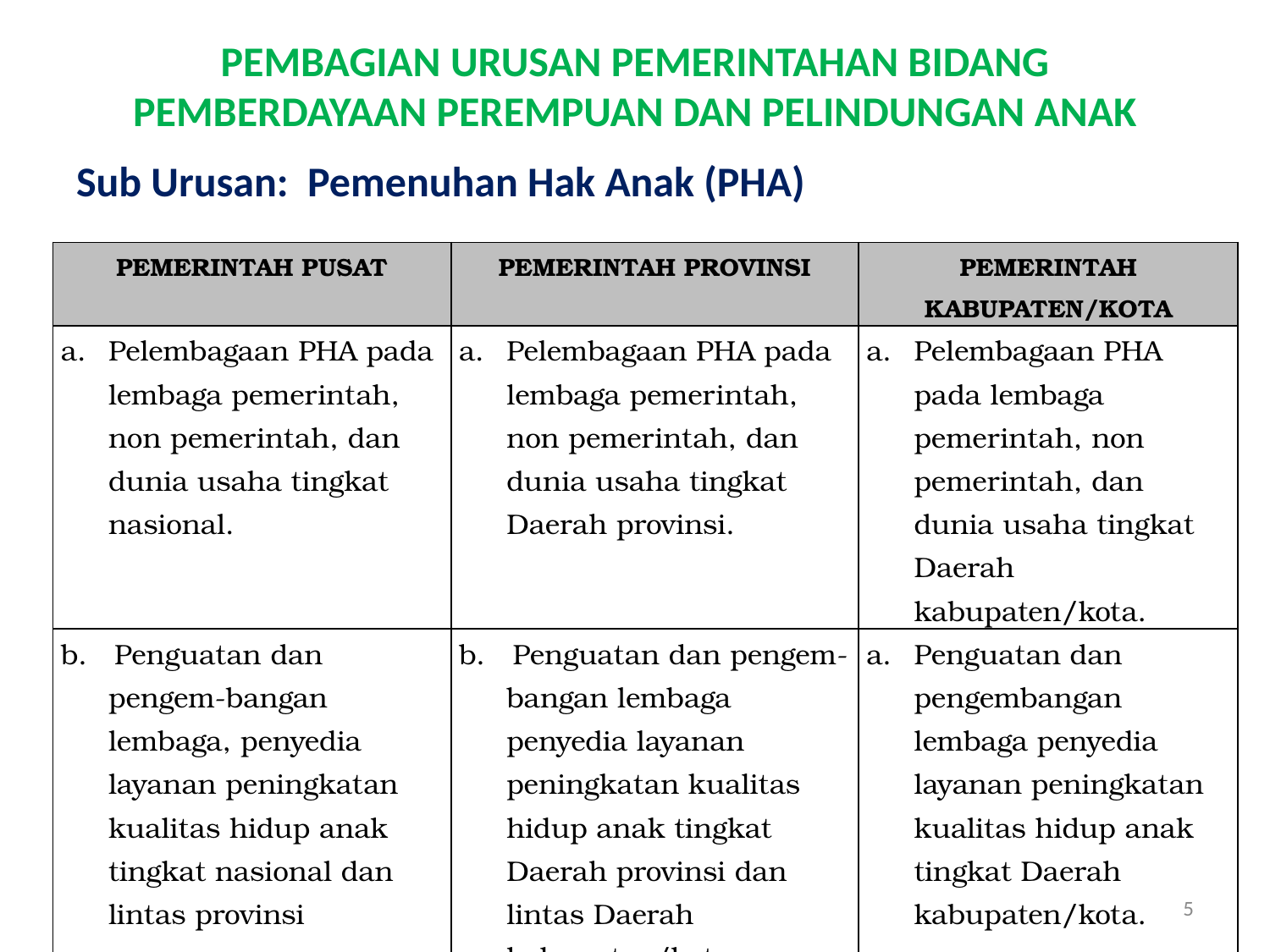

# PEMBAGIAN URUSAN PEMERINTAHAN BIDANG PEMBERDAYAAN PEREMPUAN DAN PELINDUNGAN ANAK
Sub Urusan:  Pemenuhan Hak Anak (PHA)
| PEMERINTAH PUSAT | PEMERINTAH PROVINSI | PEMERINTAH KABUPATEN/KOTA |
| --- | --- | --- |
| Pelembagaan PHA pada lembaga pemerintah, non pemerintah, dan dunia usaha tingkat nasional. | Pelembagaan PHA pada lembaga pemerintah, non pemerintah, dan dunia usaha tingkat Daerah provinsi. | Pelembagaan PHA pada lembaga pemerintah, non pemerintah, dan dunia usaha tingkat Daerah kabupaten/kota. |
| b. Penguatan dan pengem-bangan lembaga, penyedia layanan peningkatan kualitas hidup anak tingkat nasional dan lintas provinsi | b. Penguatan dan pengem-bangan lembaga penyedia layanan peningkatan kualitas hidup anak tingkat Daerah provinsi dan lintas Daerah kabupaten/kota. | Penguatan dan pengembangan lembaga penyedia layanan peningkatan kualitas hidup anak tingkat Daerah kabupaten/kota. |

5